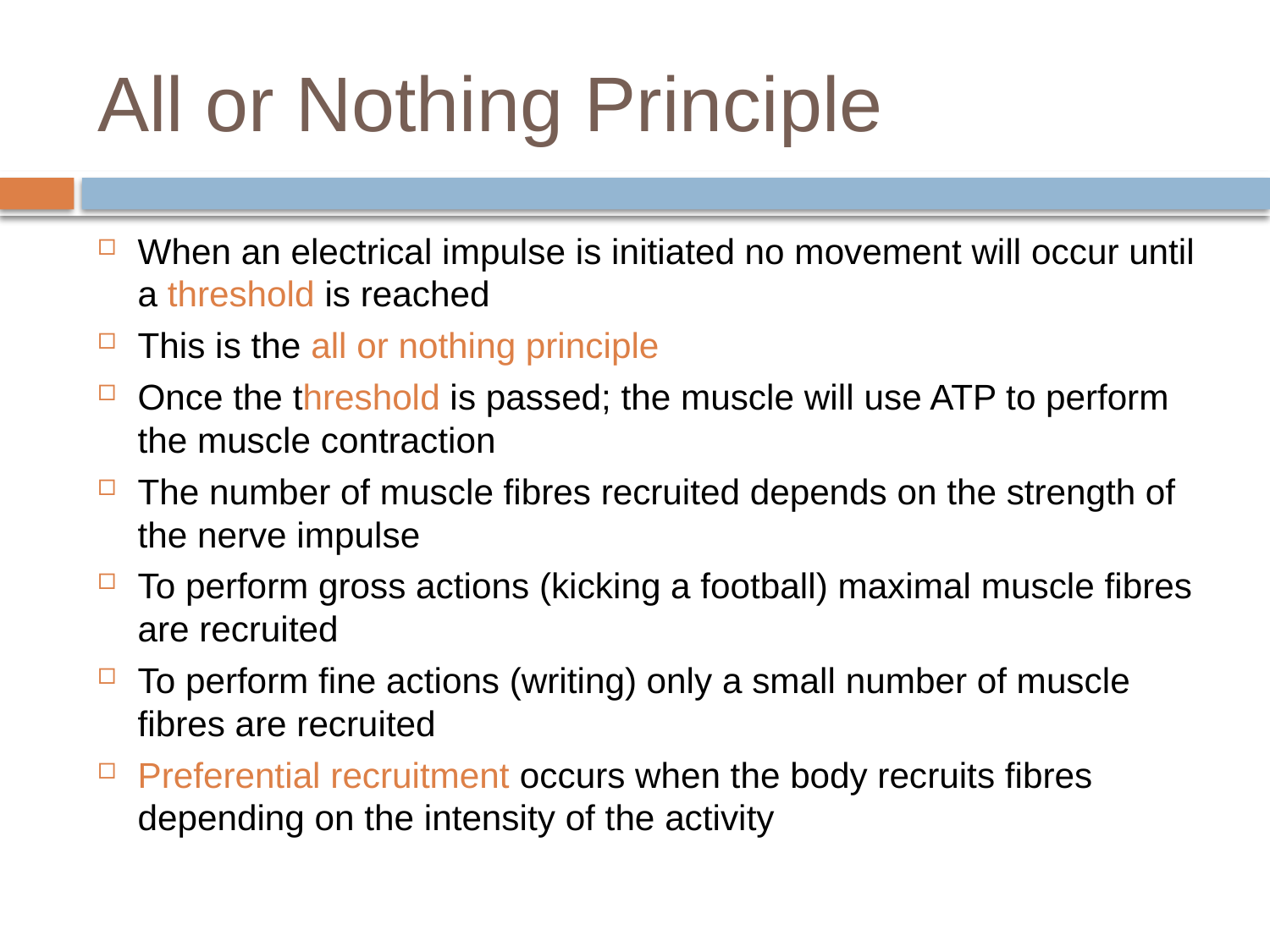

# All or Nothing Principle
When an electrical impulse is initiated no movement will occur until a threshold is reached
This is the all or nothing principle
Once the threshold is passed; the muscle will use ATP to perform the muscle contraction
The number of muscle fibres recruited depends on the strength of the nerve impulse
To perform gross actions (kicking a football) maximal muscle fibres are recruited
To perform fine actions (writing) only a small number of muscle fibres are recruited
Preferential recruitment occurs when the body recruits fibres depending on the intensity of the activity